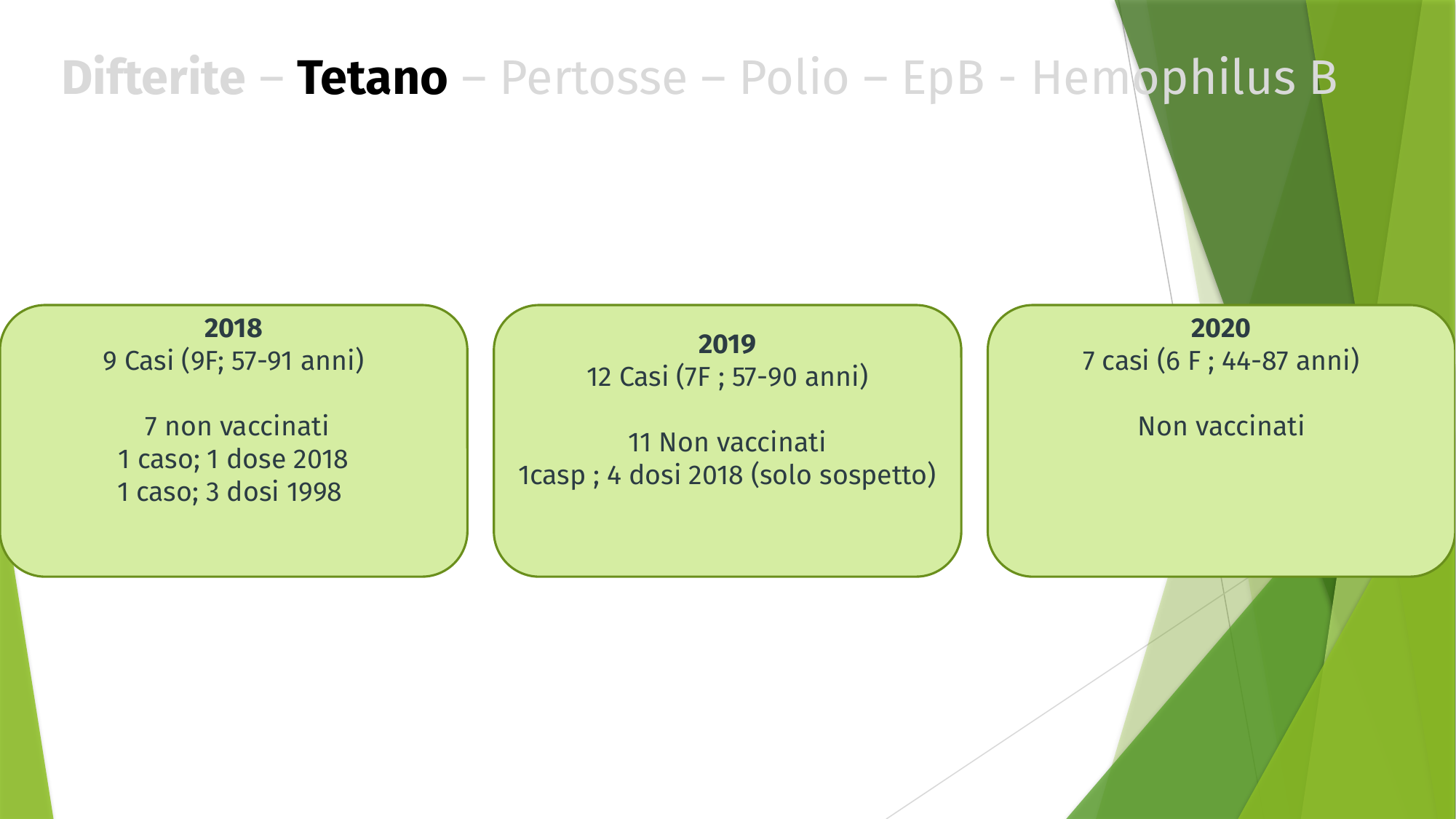

Difterite – Tetano – Pertosse – Polio – EpB - Hemophilus B

2018
9 Casi (9F; 57-91 anni)

 7 non vaccinati
1 caso; 1 dose 2018
1 caso; 3 dosi 1998

2019
12 Casi (7F ; 57-90 anni)

11 Non vaccinati
1casp ; 4 dosi 2018 (solo sospetto)

2020
7 casi (6 F ; 44-87 anni)
Non vaccinati